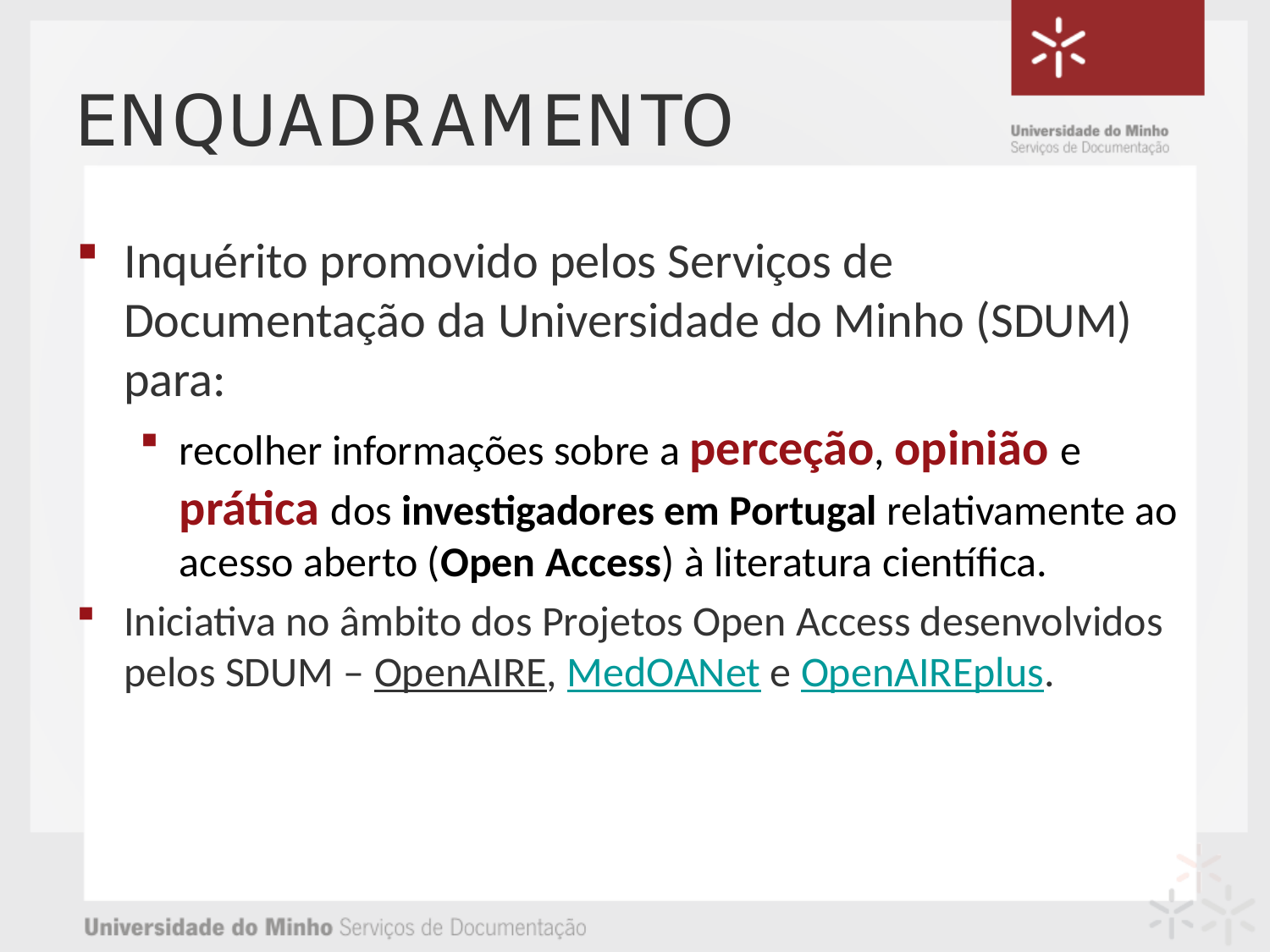

# ENQUADRAMENTO
Inquérito promovido pelos Serviços de Documentação da Universidade do Minho (SDUM) para:
recolher informações sobre a perceção, opinião e prática dos investigadores em Portugal relativamente ao acesso aberto (Open Access) à literatura científica.
Iniciativa no âmbito dos Projetos Open Access desenvolvidos pelos SDUM – OpenAIRE, MedOANet e OpenAIREplus.